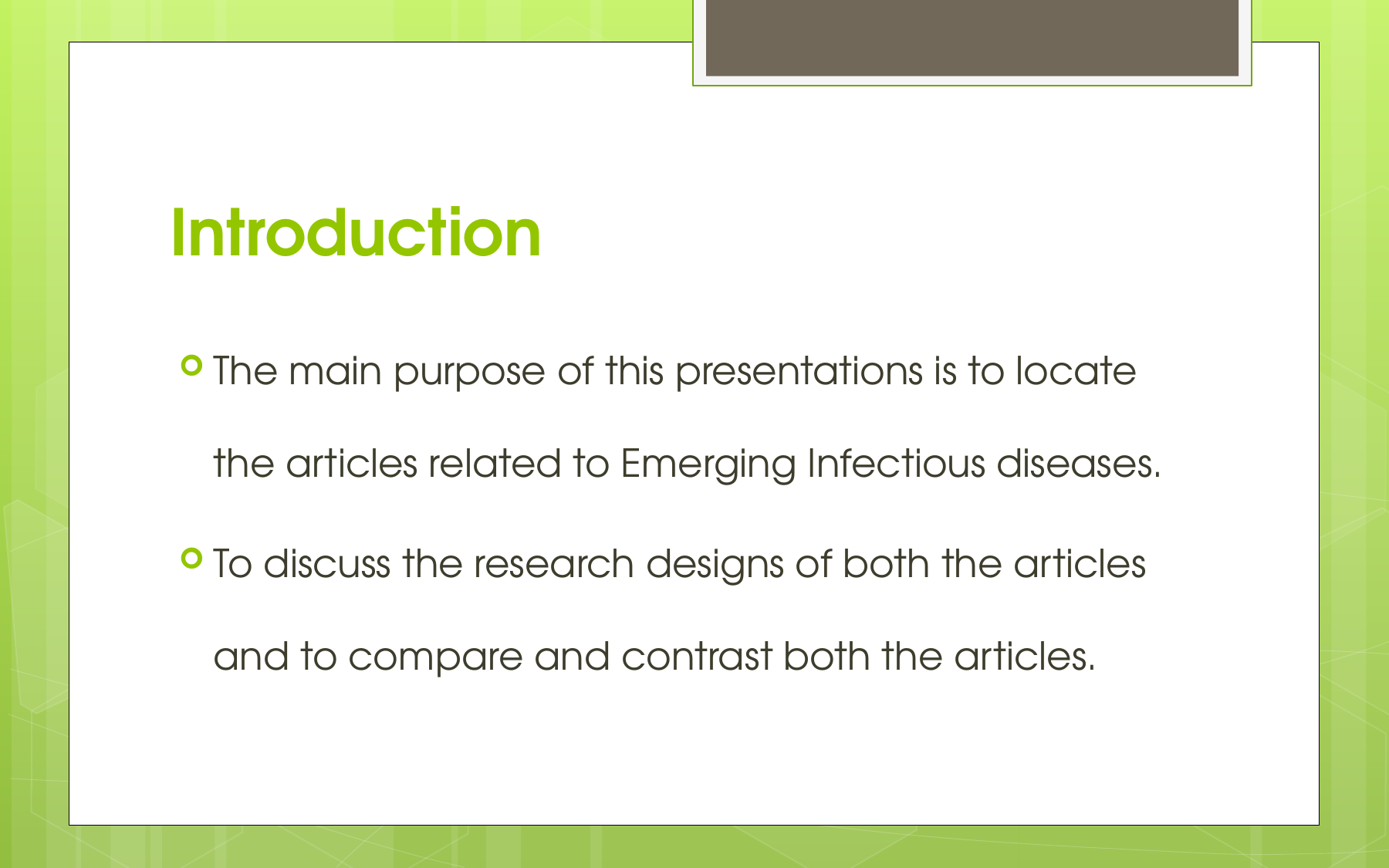

# Introduction
The main purpose of this presentations is to locate the articles related to Emerging Infectious diseases.
To discuss the research designs of both the articles and to compare and contrast both the articles.